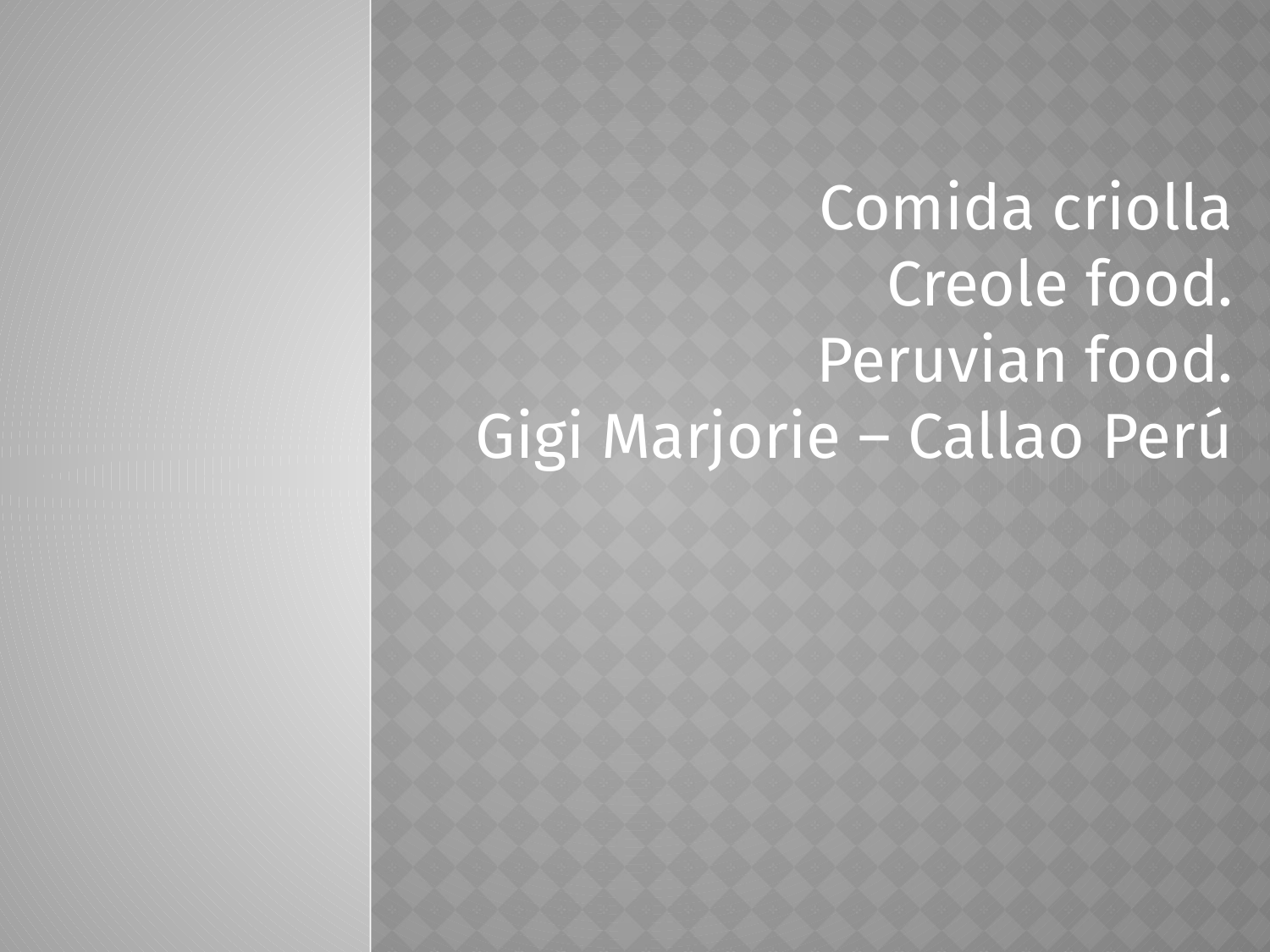

Comida criolla
Creole food.
Peruvian food.
Gigi Marjorie – Callao Perú